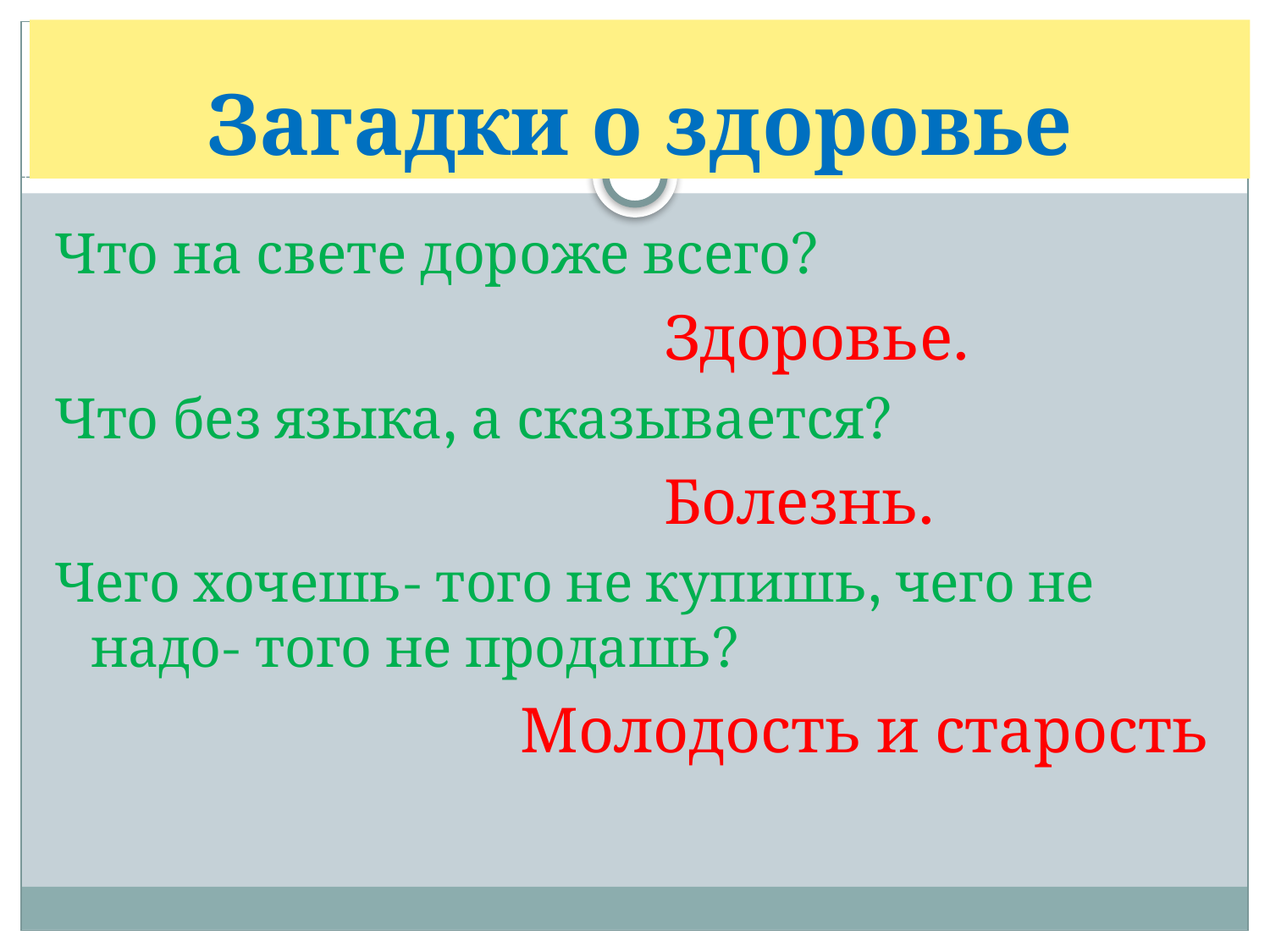

# Загадки о здоровье
Что на свете дороже всего?
                                                            Здоровье.
Что без языка, а сказывается?
                                             Болезнь.
Чего хочешь- того не купишь, чего не надо- того не продашь?
                               Молодость и старость